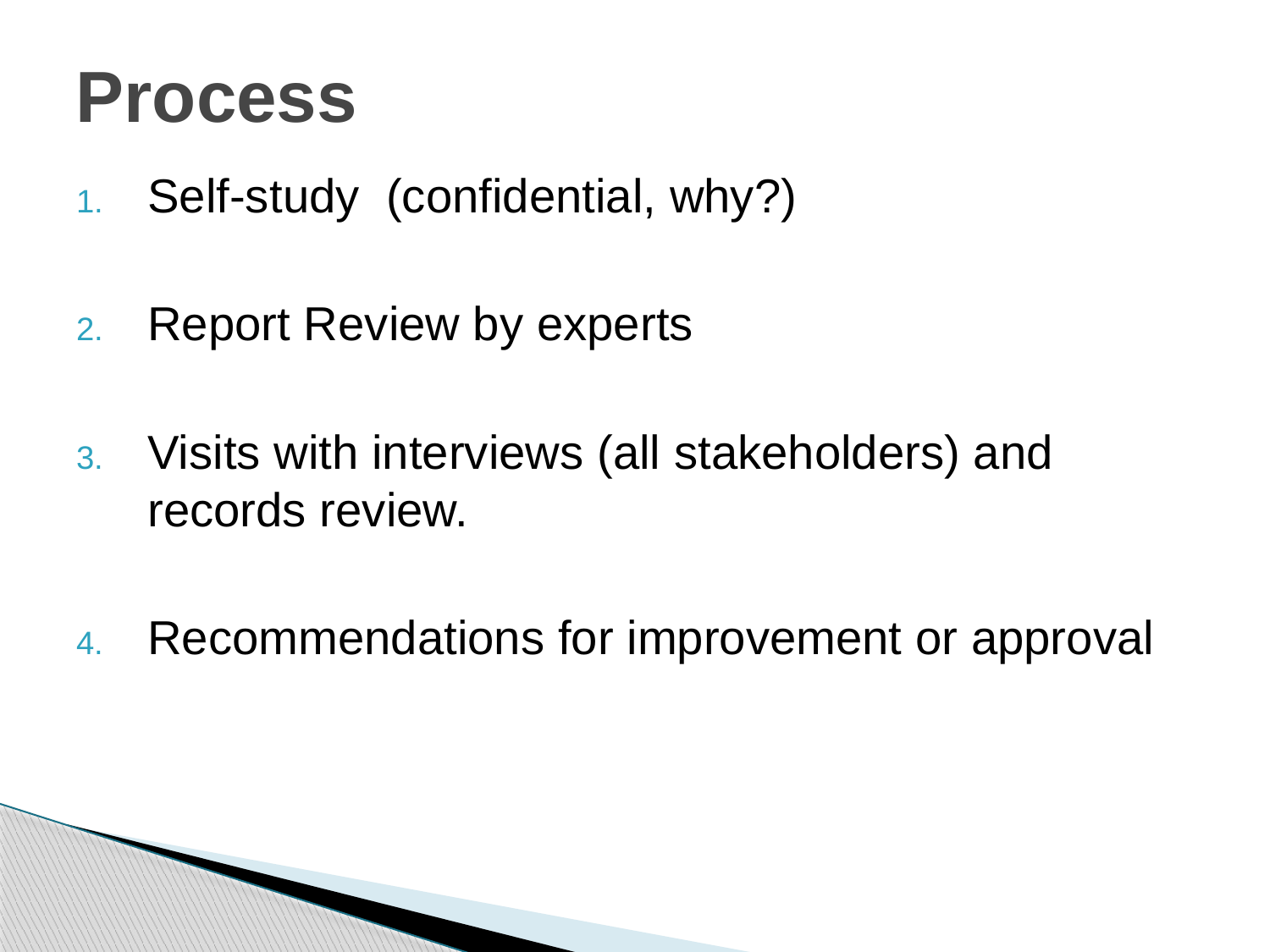

# Process
Self-study  (confidential, why?)

Report Review by experts

Visits with interviews (all stakeholders) and records review.

Recommendations for improvement or approval